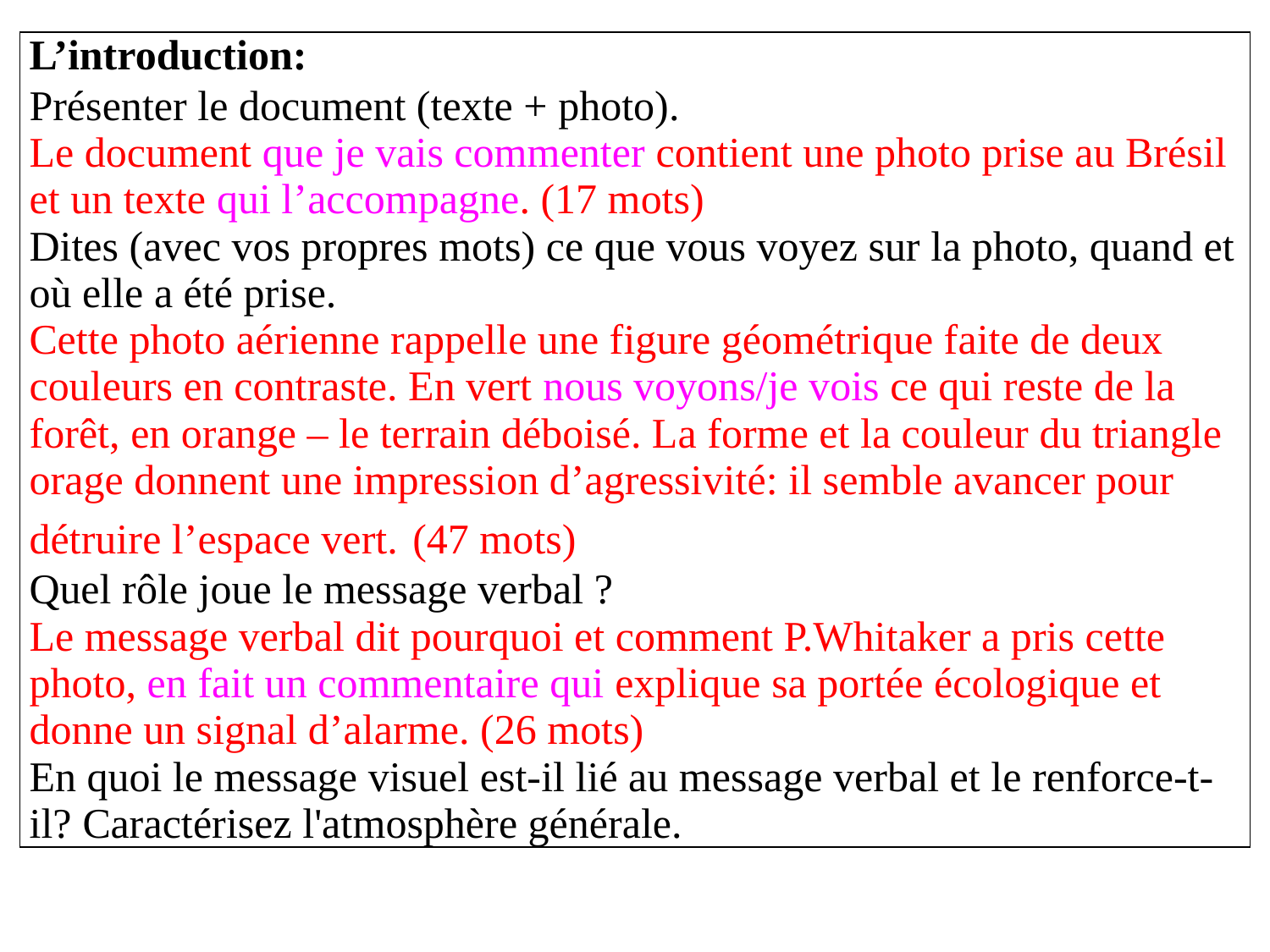

| L’introduction: Présenter le document (texte + photo). Le document que je vais commenter contient une photo prise au Brésil et un texte qui l’accompagne. (17 mots) Dites (avec vos propres mots) ce que vous voyez sur la photo, quand et où elle a été prise. Cette photo aérienne rappelle une figure géométrique faite de deux couleurs en contraste. En vert nous voyons/je vois ce qui reste de la forêt, en orange – le terrain déboisé. La forme et la couleur du triangle orage donnent une impression d’agressivité: il semble avancer pour détruire l’espace vert. (47 mots) Quel rôle joue le message verbal ? Le message verbal dit pourquoi et comment P.Whitaker a pris cette photo, en fait un commentaire qui explique sa portée écologique et donne un signal d’alarme. (26 mots) En quoi le message visuel est-il lié au message verbal et le renforce-t-il? Сaractérisez l'atmosphère générale. |
| --- |